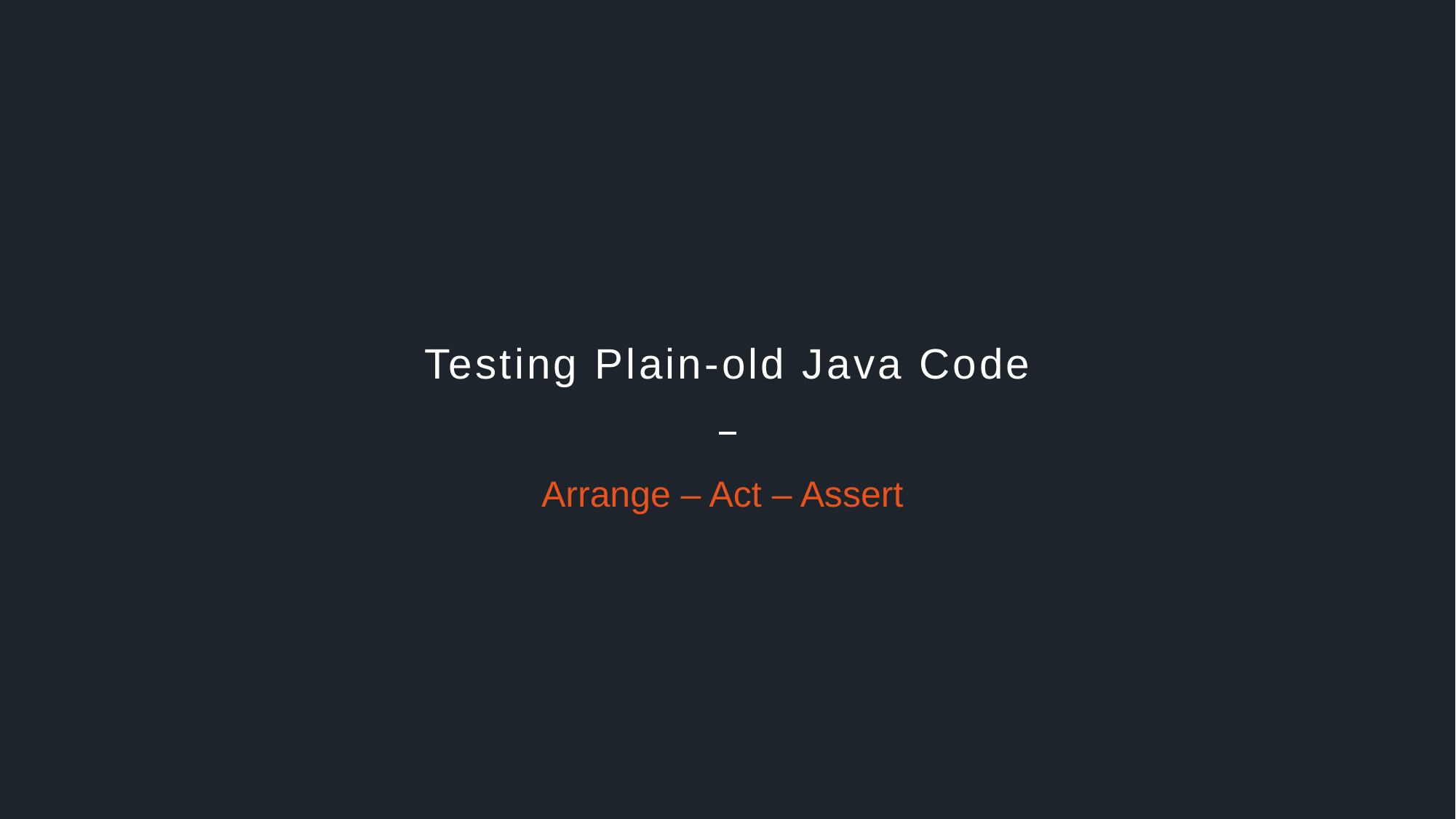

# Testing Plain-old Java Code
Arrange – Act – Assert